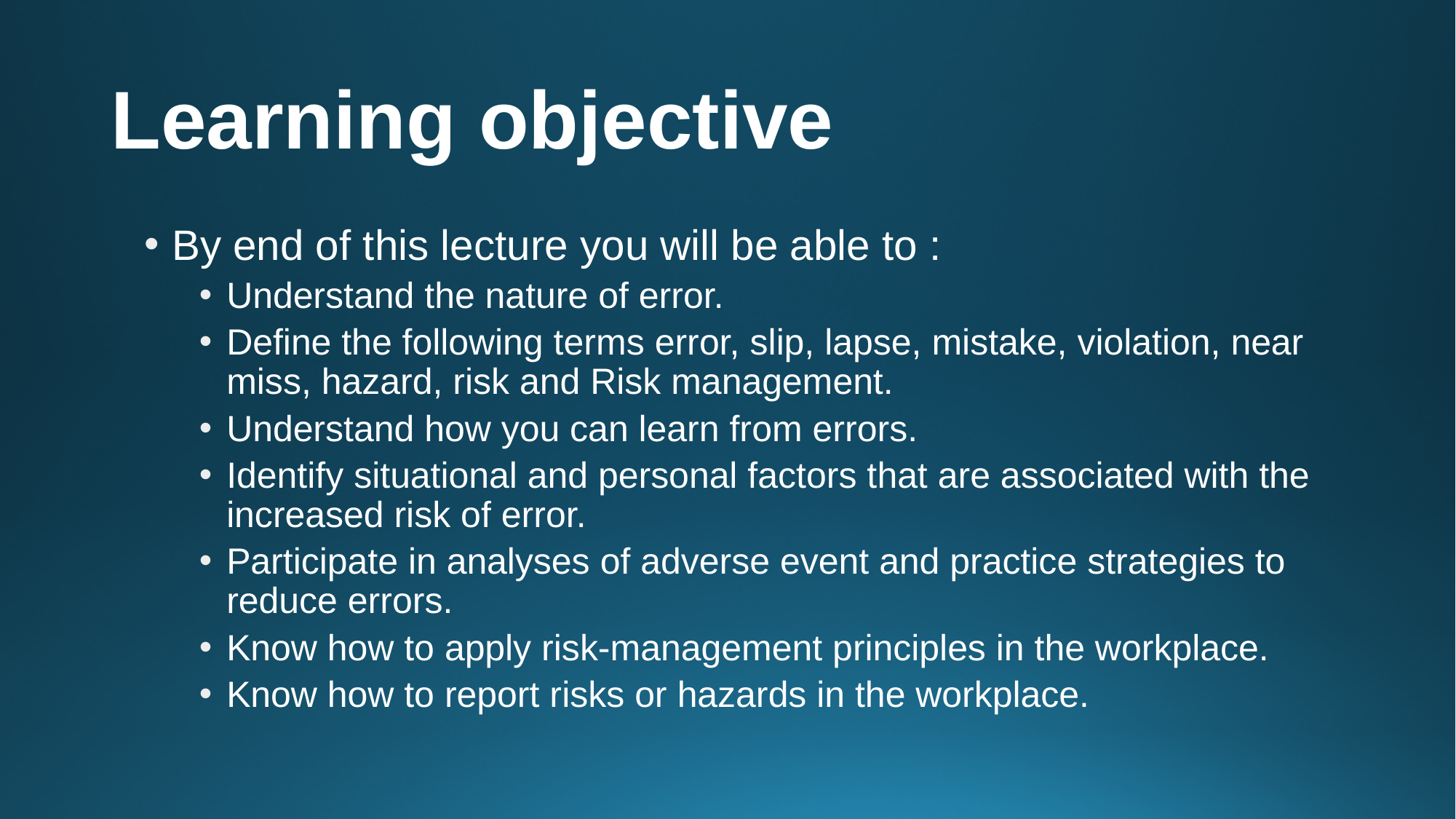

# Learning objective
By end of this lecture you will be able to :
Understand the nature of error.
Define the following terms error, slip, lapse, mistake, violation, near miss, hazard, risk and Risk management.
Understand how you can learn from errors.
Identify situational and personal factors that are associated with the increased risk of error.
Participate in analyses of adverse event and practice strategies to reduce errors.
Know how to apply risk-management principles in the workplace.
Know how to report risks or hazards in the workplace.